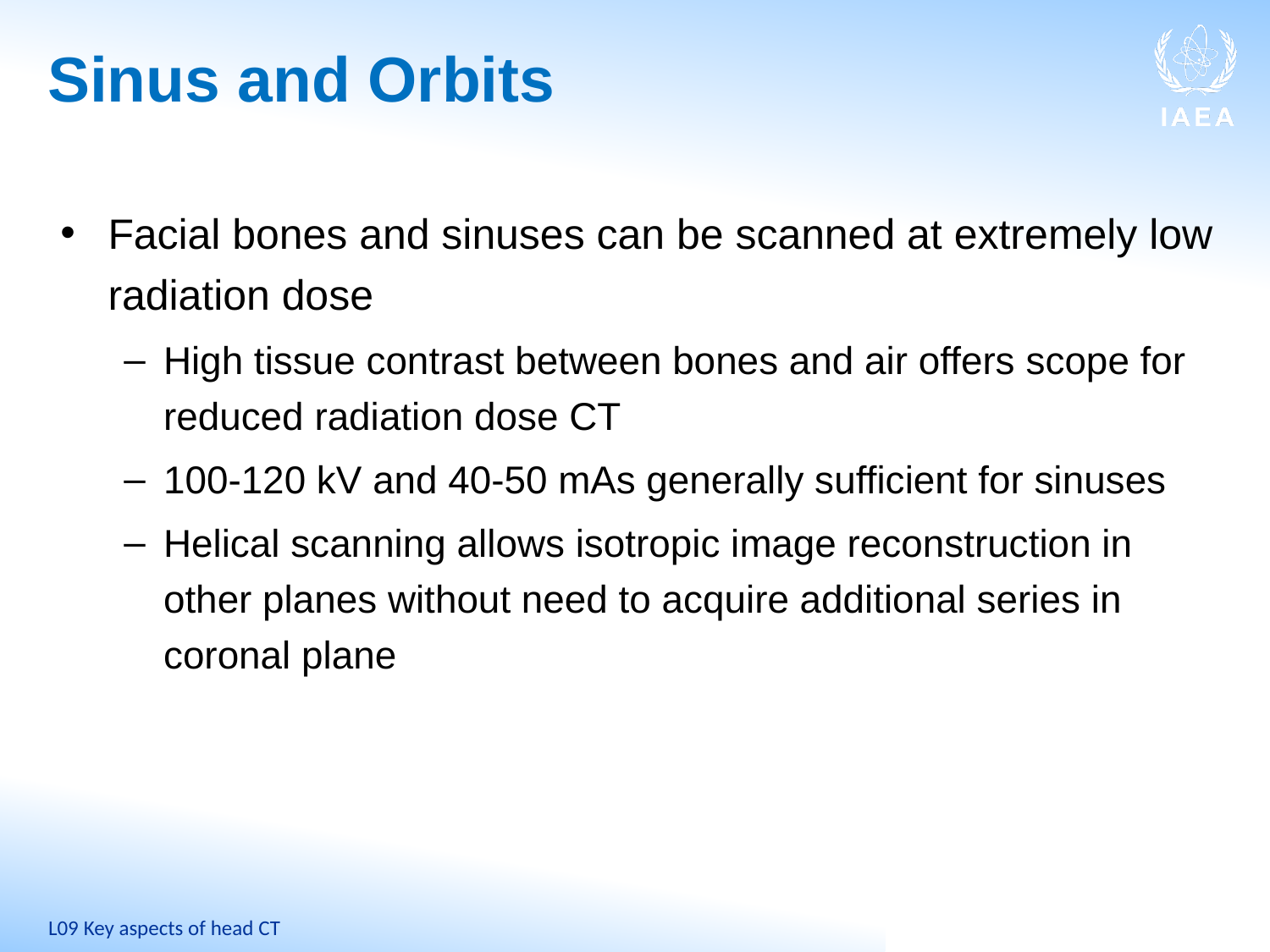

# Sinus and Orbits
Facial bones and sinuses can be scanned at extremely low radiation dose
High tissue contrast between bones and air offers scope for reduced radiation dose CT
100-120 kV and 40-50 mAs generally sufficient for sinuses
Helical scanning allows isotropic image reconstruction in other planes without need to acquire additional series in coronal plane